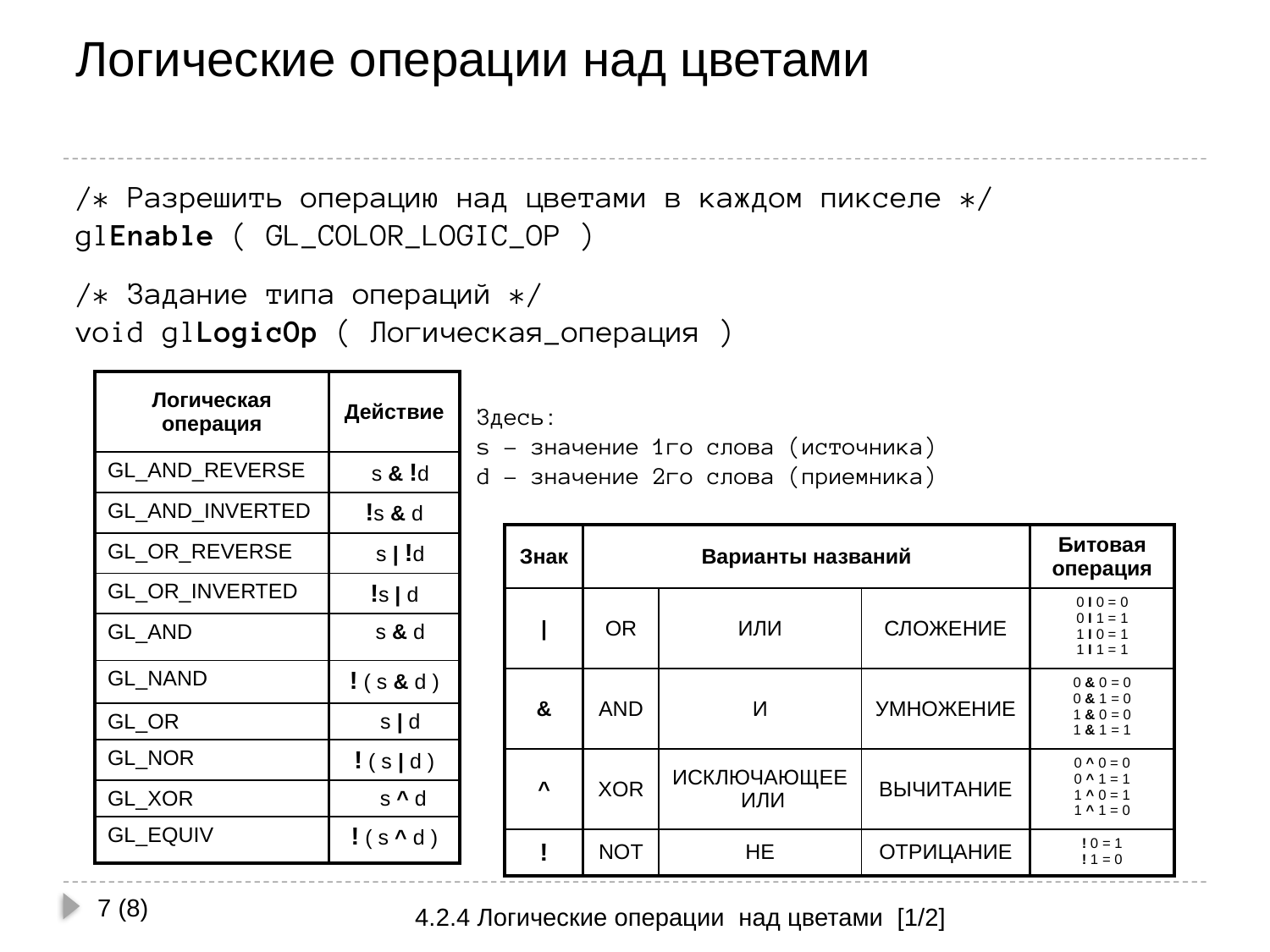

# Логические операции над цветами
/* Разрешить операцию над цветами в каждом пикселе */
glEnable ( GL_COLOR_LOGIC_OP )
/* Задание типа операций */
void glLogicOp ( Логическая_операция )
| Логическая операция | Действие |
| --- | --- |
| GL\_AND\_REVERSE | s & !d |
| GL\_AND\_INVERTED | !s & d |
| GL\_OR\_REVERSE | s | !d |
| GL\_OR\_INVERTED | !s | d |
| GL\_AND | s & d |
| GL\_NAND | ! ( s & d ) |
| GL\_OR | s | d |
| GL\_NOR | ! ( s | d ) |
| GL\_XOR | s ^ d |
| GL\_EQUIV | ! ( s ^ d ) |
Здесь:
s – значение 1го слова (источника)
d – значение 2го слова (приемника)
| Знак | Варианты названий |  |  | Битовая операция |
| --- | --- | --- | --- | --- |
| | | OR | ИЛИ | СЛОЖЕНИЕ | 0 Ι 0 = 0 0 Ι 1 = 1 1 Ι 0 = 1 1 Ι 1 = 1 |
| & | AND | И | УМНОЖЕНИЕ | 0 & 0 = 0 0 & 1 = 0 1 & 0 = 0 1 & 1 = 1 |
| ^ | XOR | ИСКЛЮЧАЮЩЕЕ ИЛИ | ВЫЧИТАНИЕ | 0 ^ 0 = 0 0 ^ 1 = 1 1 ^ 0 = 1 1 ^ 1 = 0 |
| ! | NOT | НЕ | ОТРИЦАНИЕ | ! 0 = 1 ! 1 = 0 |
7 (8)
4.2.4 Логические операции  над цветами  [1/2]